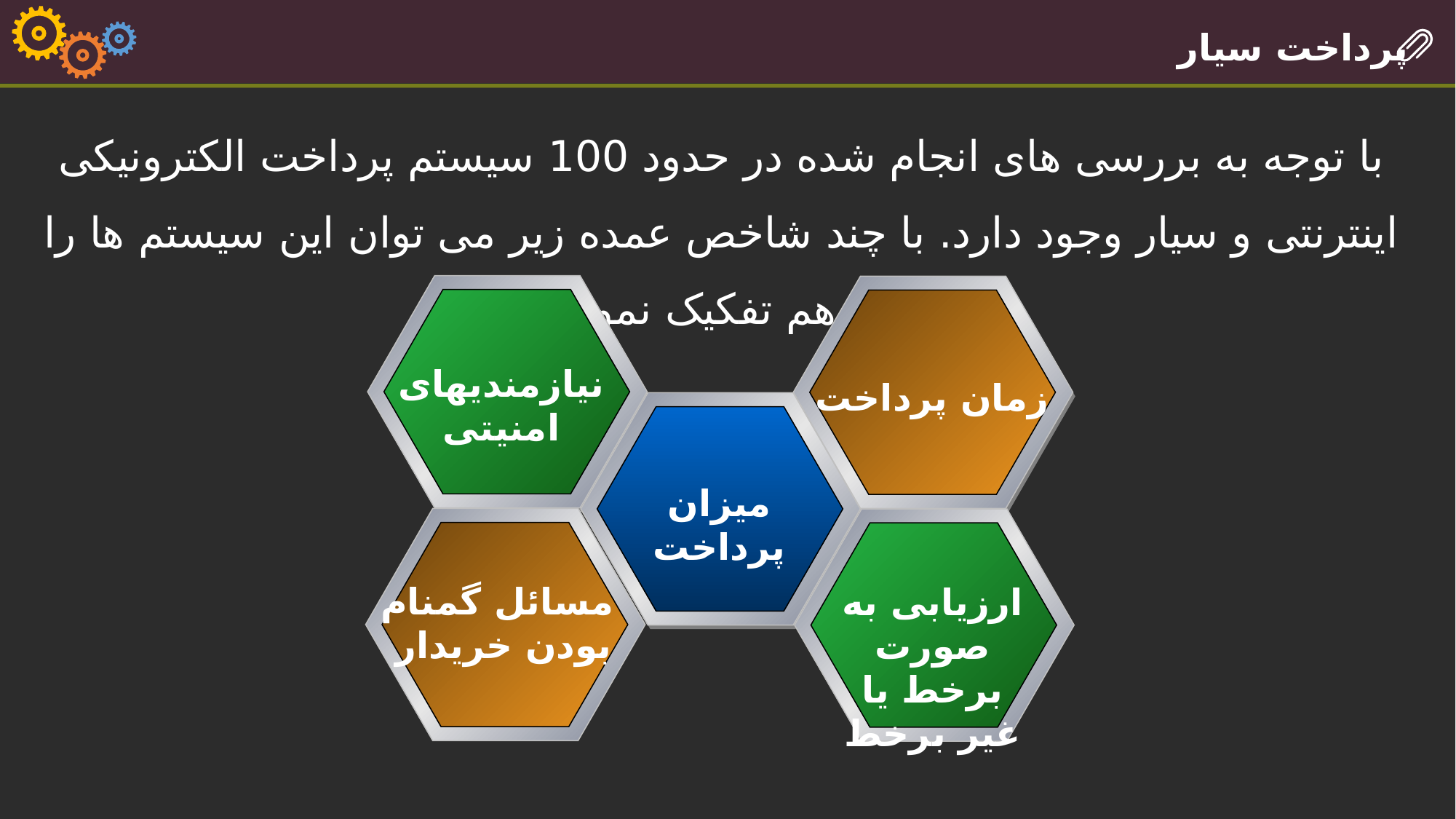

پرداخت سیار

با توجه به بررسی های انجام شده در حدود 100 سيستم پرداخت الکترونيکی اينترنتی و سيار وجود دارد. با چند شاخص عمده زير می توان اين سيستم ها را از هم تفکيک نمود:

زمان پرداخت

ميزان پرداخت

نيازمنديهای امنيتی

مسائل گمنام
بودن خريدار
ارزيابی به صورت برخط يا غير برخط